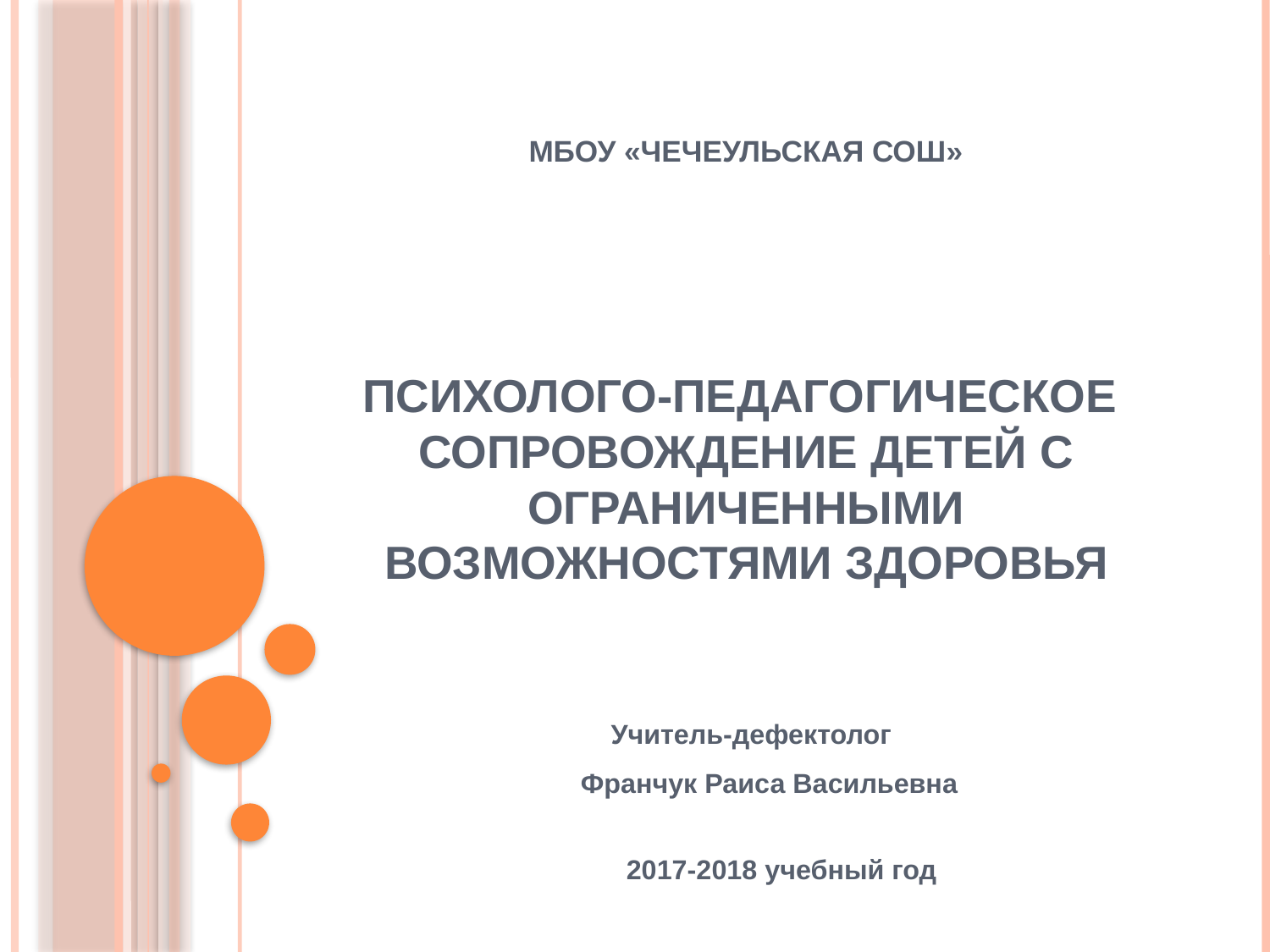

# МБОУ «Чечеульская СОШ» Психолого-педагогическое сопровождение детей с ограниченными возможностями здоровья
                                              Учитель-дефектолог
                                          Франчук Раиса Васильевна

                                                2017-2018 учебный год